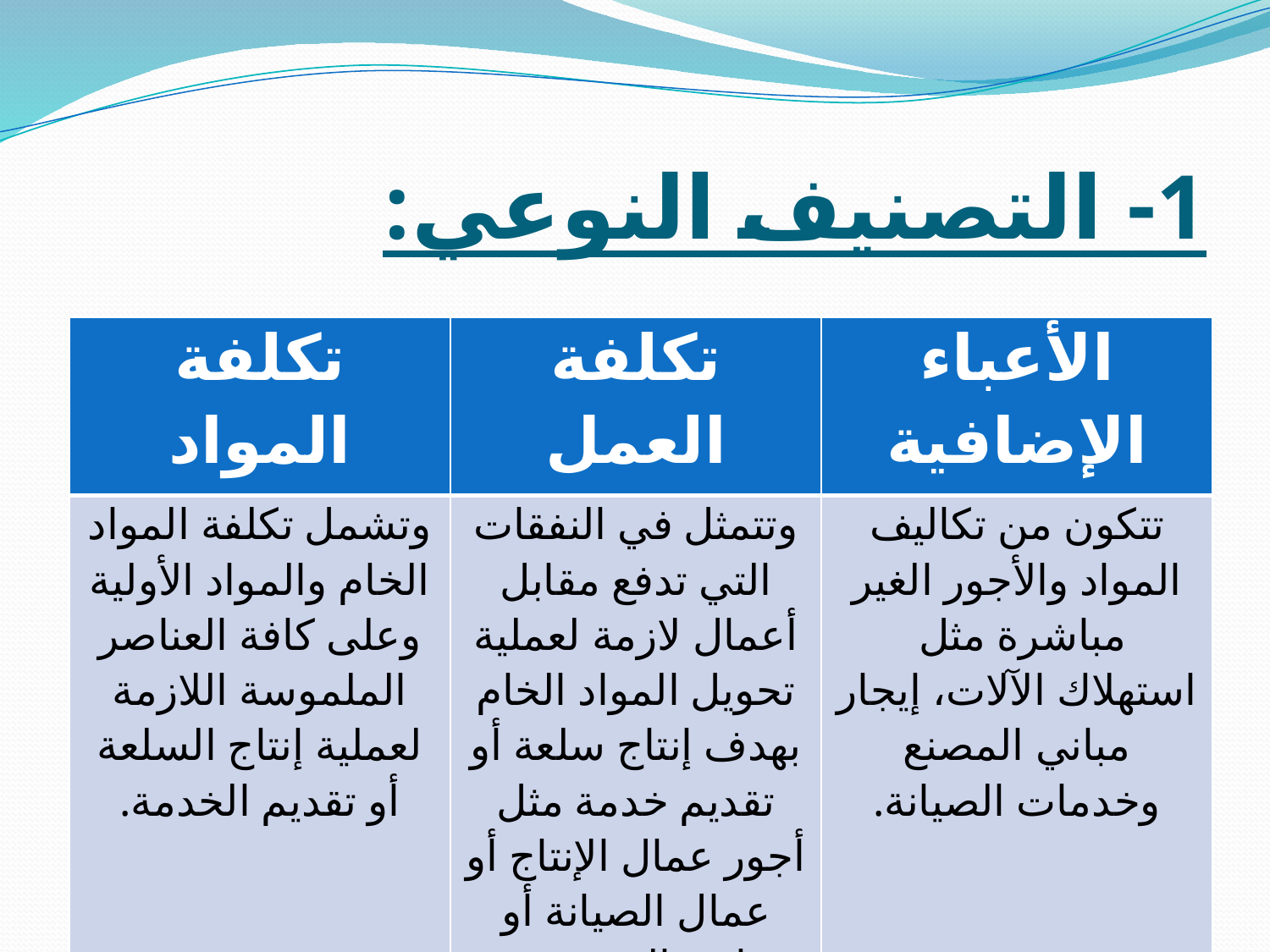

# 1- التصنيف النوعي:
| تكلفة المواد | تكلفة العمل | الأعباء الإضافية |
| --- | --- | --- |
| وتشمل تكلفة المواد الخام والمواد الأولية وعلى كافة العناصر الملموسة اللازمة لعملية إنتاج السلعة أو تقديم الخدمة. | وتتمثل في النفقات التي تدفع مقابل أعمال لازمة لعملية تحويل المواد الخام بهدف إنتاج سلعة أو تقديم خدمة مثل أجور عمال الإنتاج أو عمال الصيانة أو رواتب المشرفين. | تتكون من تكاليف المواد والأجور الغير مباشرة مثل استهلاك الآلات، إيجار مباني المصنع وخدمات الصيانة. |